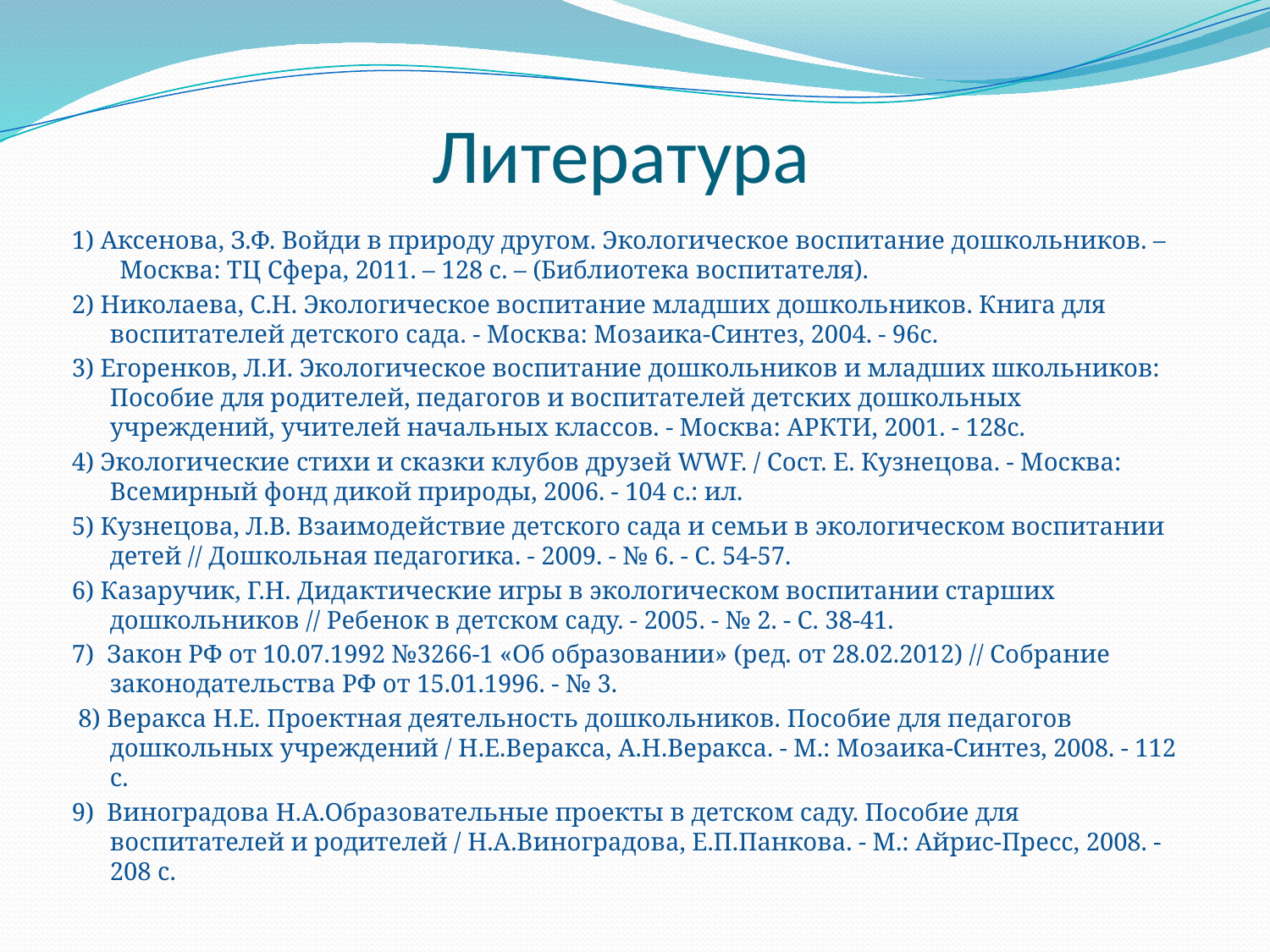

# Литература
1) Аксенова, З.Ф. Войди в природу другом. Экологическое воспитание дошкольников. – Москва: ТЦ Сфера, 2011. – 128 с. – (Библиотека воспитателя).
2) Николаева, С.Н. Экологическое воспитание младших дошкольников. Книга для воспитателей детского сада. - Москва: Мозаика-Синтез, 2004. - 96с.
3) Егоренков, Л.И. Экологическое воспитание дошкольников и младших школьников: Пособие для родителей, педагогов и воспитателей детских дошкольных учреждений, учителей начальных классов. - Москва: АРКТИ, 2001. - 128с.
4) Экологические стихи и сказки клубов друзей WWF. / Сост. Е. Кузнецова. - Москва: Всемирный фонд дикой природы, 2006. - 104 с.: ил.
5) Кузнецова, Л.В. Взаимодействие детского сада и семьи в экологическом воспитании детей // Дошкольная педагогика. - 2009. - № 6. - С. 54-57.
6) Казаручик, Г.Н. Дидактические игры в экологическом воспитании старших дошкольников // Ребенок в детском саду. - 2005. - № 2. - С. 38-41.
7)  Закон РФ от 10.07.1992 №3266-1 «Об образовании» (ред. от 28.02.2012) // Собрание законодательства РФ от 15.01.1996. - № 3.
 8) Веракса Н.Е. Проектная деятельность дошкольников. Пособие для педагогов дошкольных учреждений / Н.Е.Веракса, А.Н.Веракса. - М.: Мозаика-Синтез, 2008. - 112 с.
9)  Виноградова Н.А.Образовательные проекты в детском саду. Пособие для воспитателей и родителей / Н.А.Виноградова, Е.П.Панкова. - М.: Айрис-Пресс, 2008. - 208 с.